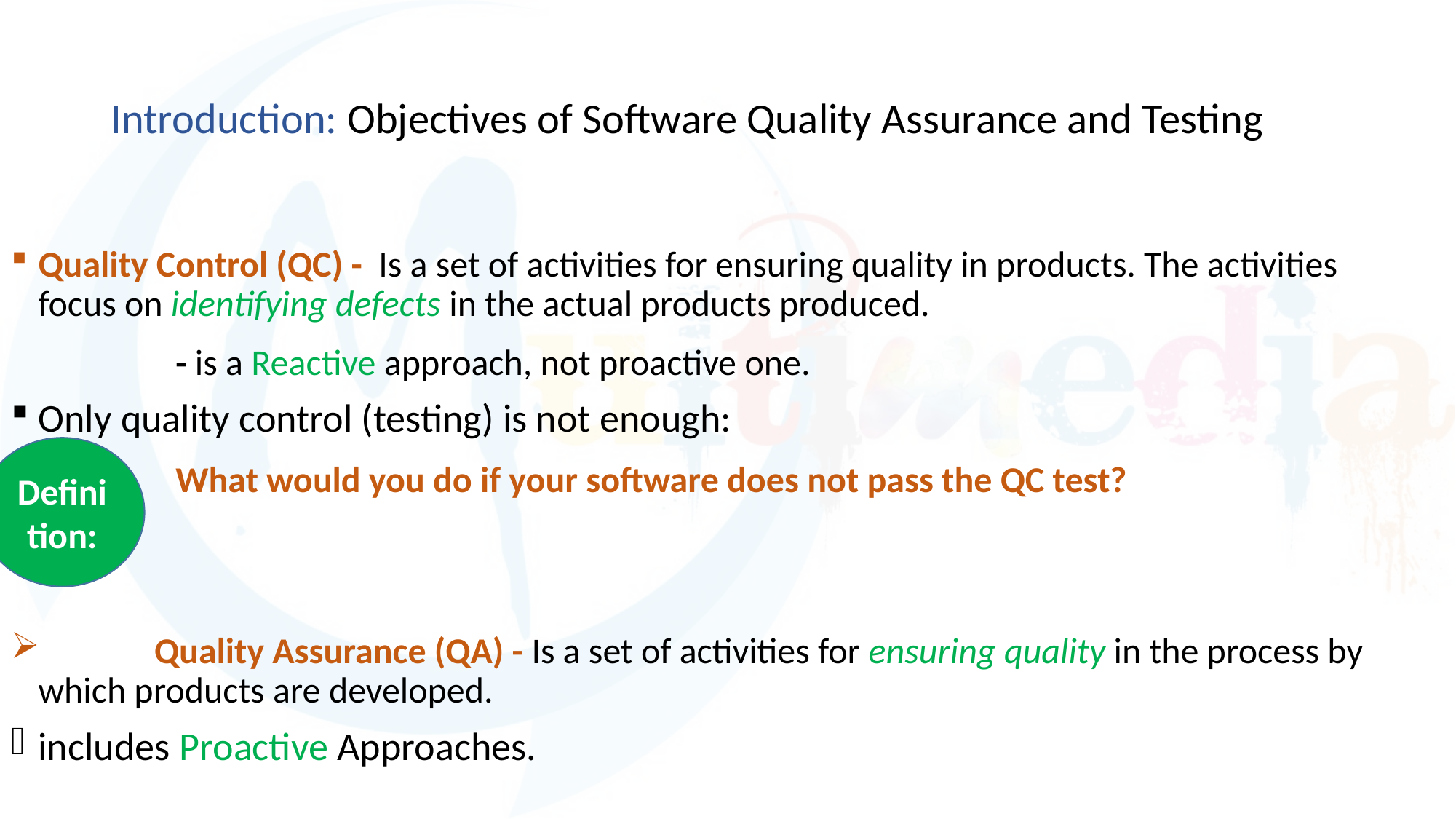

# Introduction: Objectives of Software Quality Assurance and Testing
Quality Control (QC) -  Is a set of activities for ensuring quality in products. The activities focus on identifying defects in the actual products produced.
                - is a Reactive approach, not proactive one.
Only quality control (testing) is not enough:
                What would you do if your software does not pass the QC test?

              Quality Assurance (QA) - Is a set of activities for ensuring quality in the process by which products are developed.
includes Proactive Approaches.

Definition: